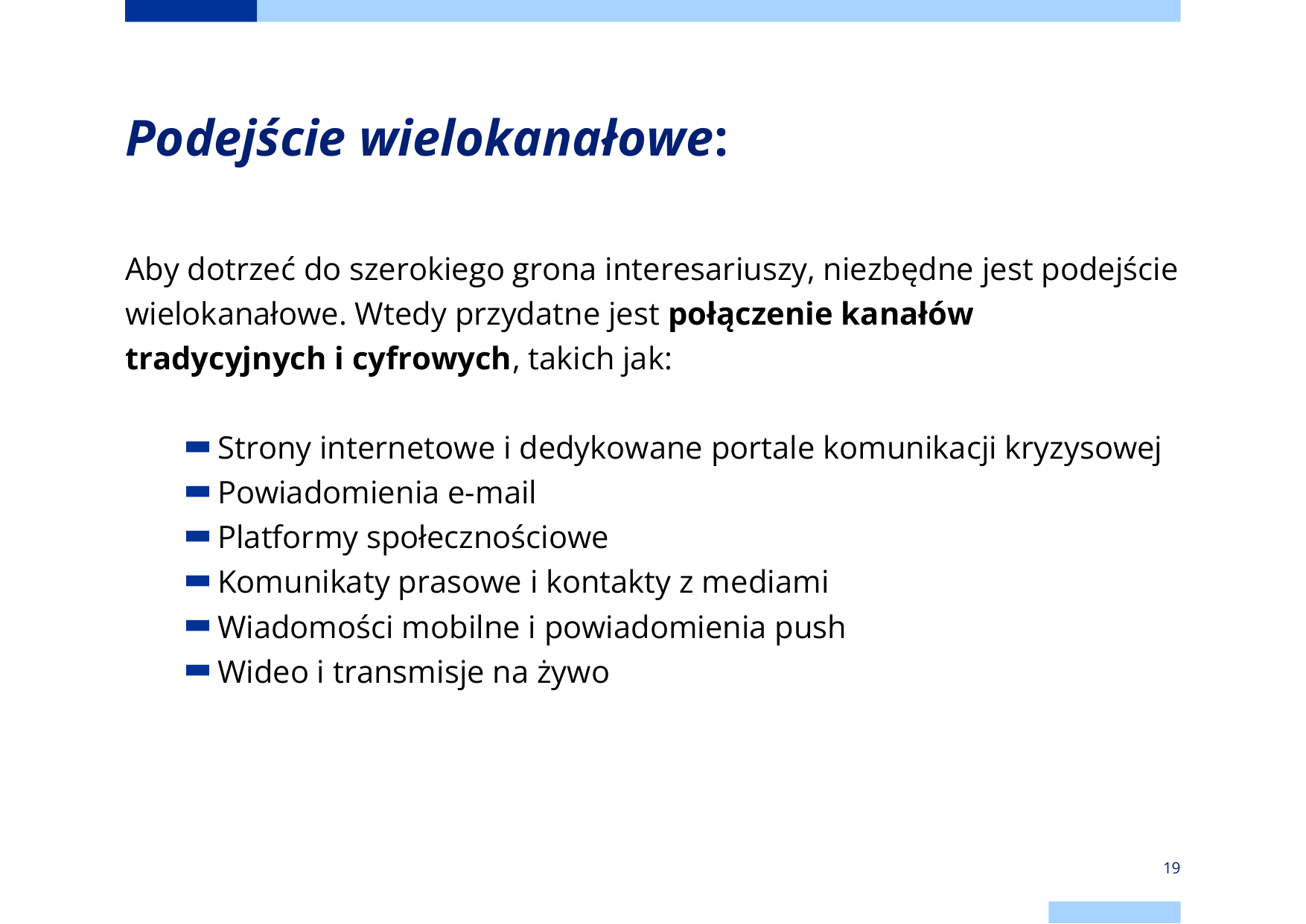

# Podejście wielokanałowe:
Aby dotrzeć do szerokiego grona interesariuszy, niezbędne jest podejście wielokanałowe. Wtedy przydatne jest połączenie kanałów tradycyjnych i cyfrowych, takich jak:

Strony internetowe i dedykowane portale komunikacji kryzysowej
Powiadomienia e-mail
Platformy społecznościowe
Komunikaty prasowe i kontakty z mediami
Wiadomości mobilne i powiadomienia push
Wideo i transmisje na żywo

19